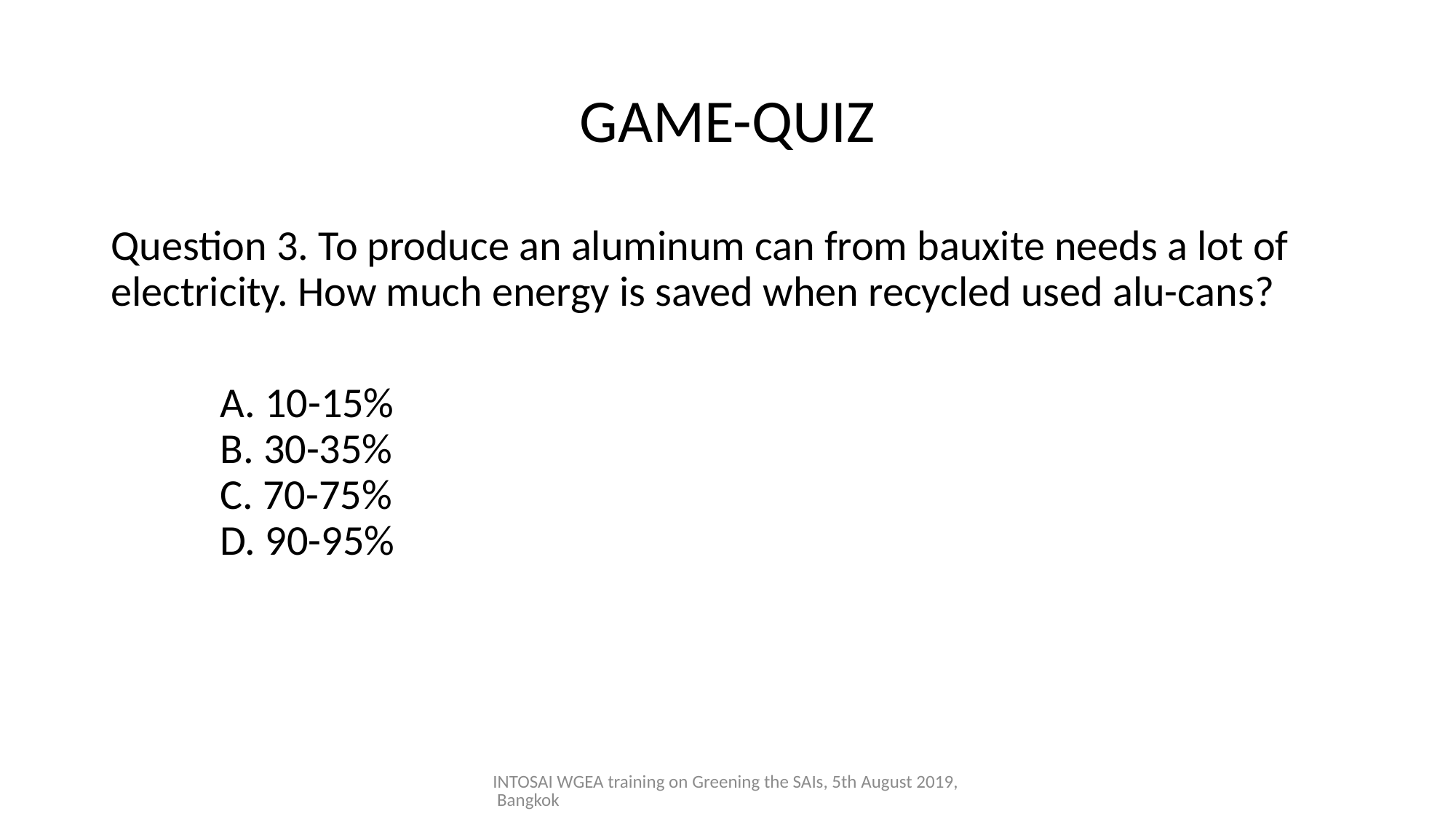

# GAME-QUIZ
Question 3. To produce an aluminum can from bauxite needs a lot of electricity. How much energy is saved when recycled used alu-cans?
	A. 10-15%
	B. 30-35%
	C. 70-75%
	D. 90-95%

INTOSAI WGEA training on Greening the SAIs, 5th August 2019, Bangkok